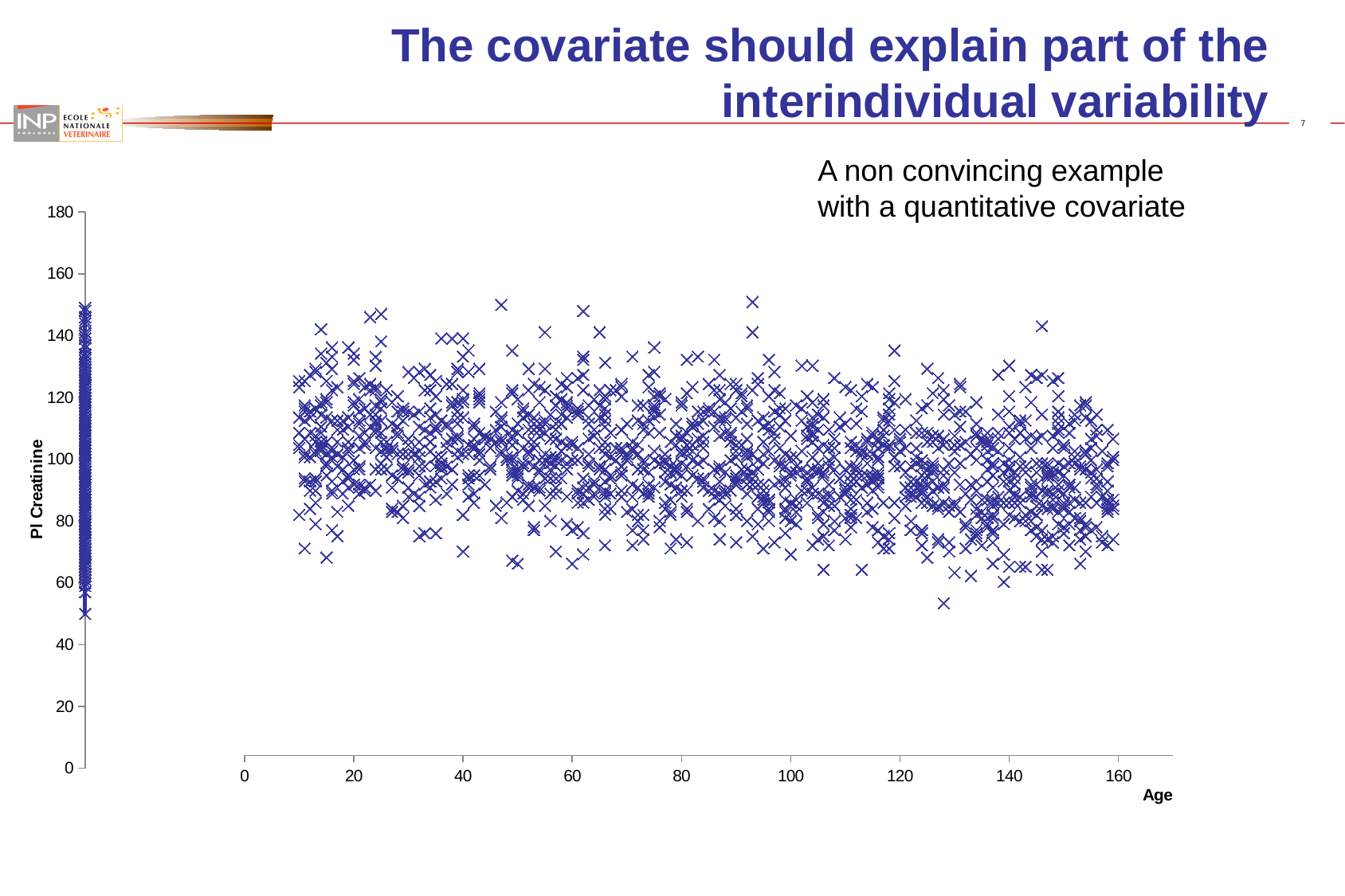

# The covariate should explain part of the interindividual variability
A non convincing example
with a quantitative covariate

### Chart

| Category | Creat |
|---|---|

### Chart

| Category | Creat |
|---|---|